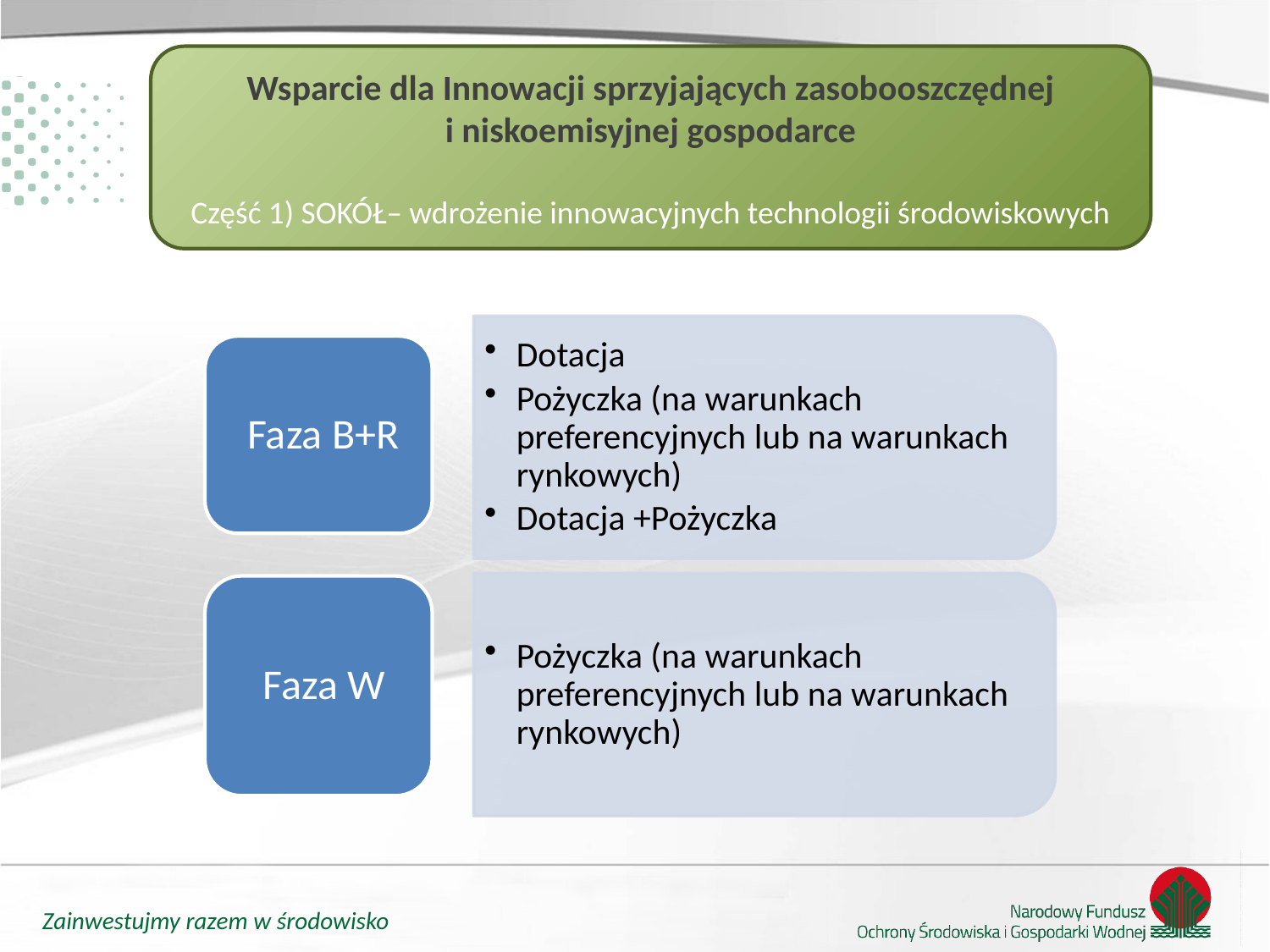

Wsparcie dla Innowacji sprzyjających zasobooszczędnej i niskoemisyjnej gospodarce

Część 1) SOKÓŁ– wdrożenie innowacyjnych technologii środowiskowych

Dotacja
Pożyczka (na warunkach preferencyjnych lub na warunkach rynkowych)
Dotacja +Pożyczka
Faza B+R
Pożyczka (na warunkach preferencyjnych lub na warunkach rynkowych)
Faza W